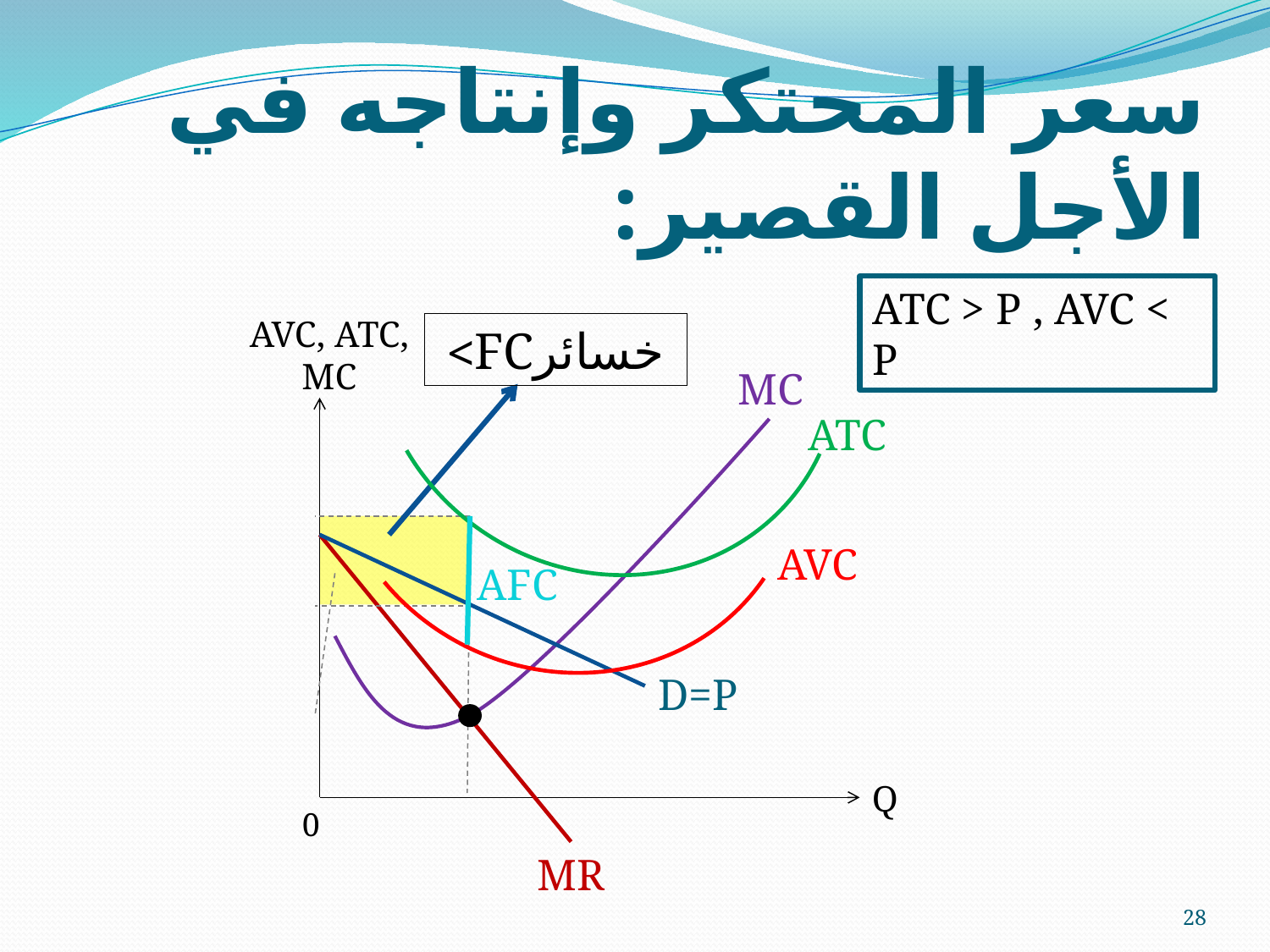

# سعر المحتكر وإنتاجه في الأجل القصير:

ATC > P , AVC < P
AVC, ATC, MC
خسائرFC>
MC
ATC

AVC
AFC
D=P

Q
0
MR
28